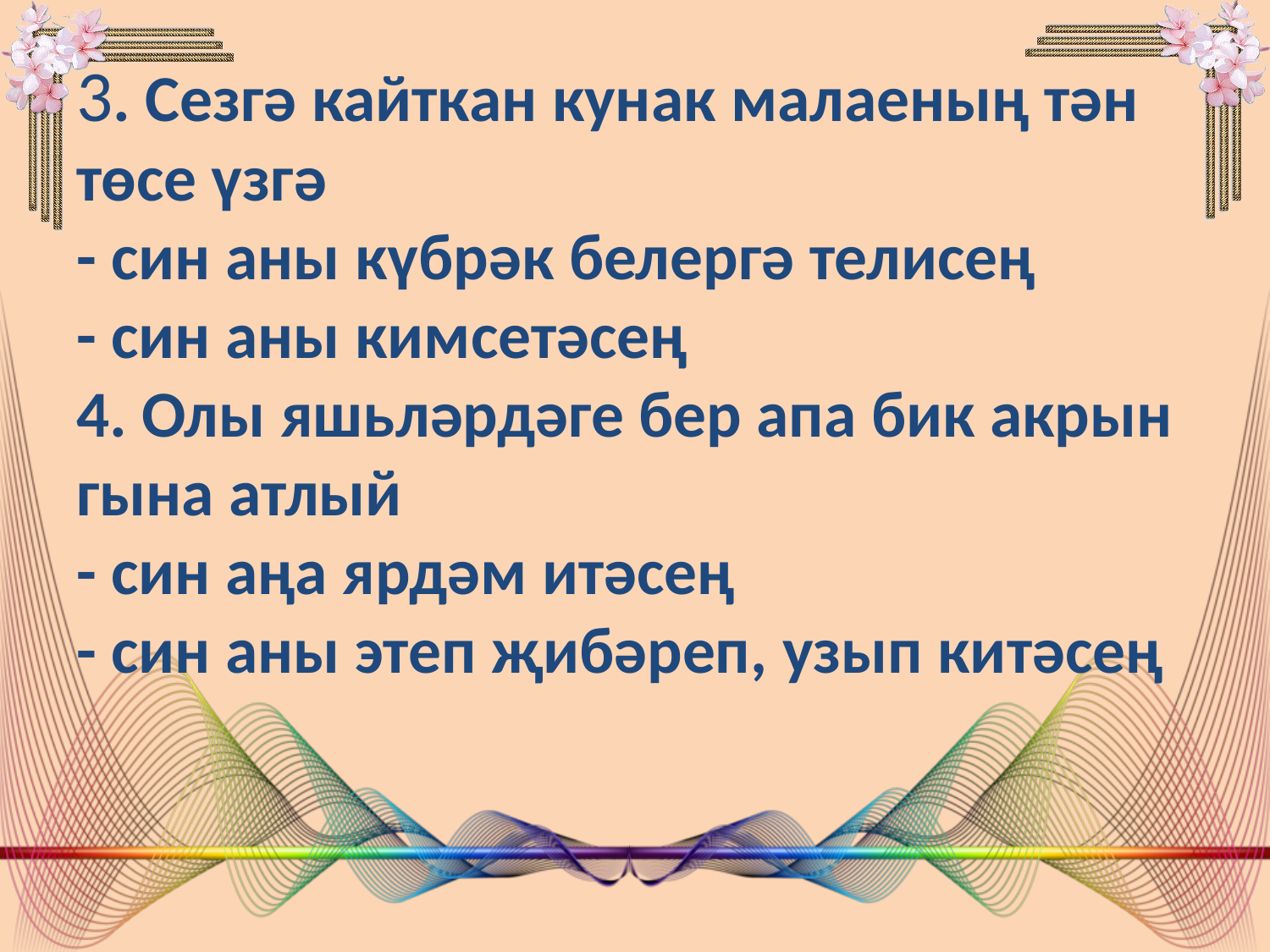

# 3. Сезгә кайткан кунак малаеның тән төсе үзгә - син аны күбрәк белергә телисең - син аны кимсетәсең 4. Олы яшьләрдәге бер апа бик акрын гына атлый - син аңа ярдәм итәсең - син аны этеп җибәреп, узып китәсең